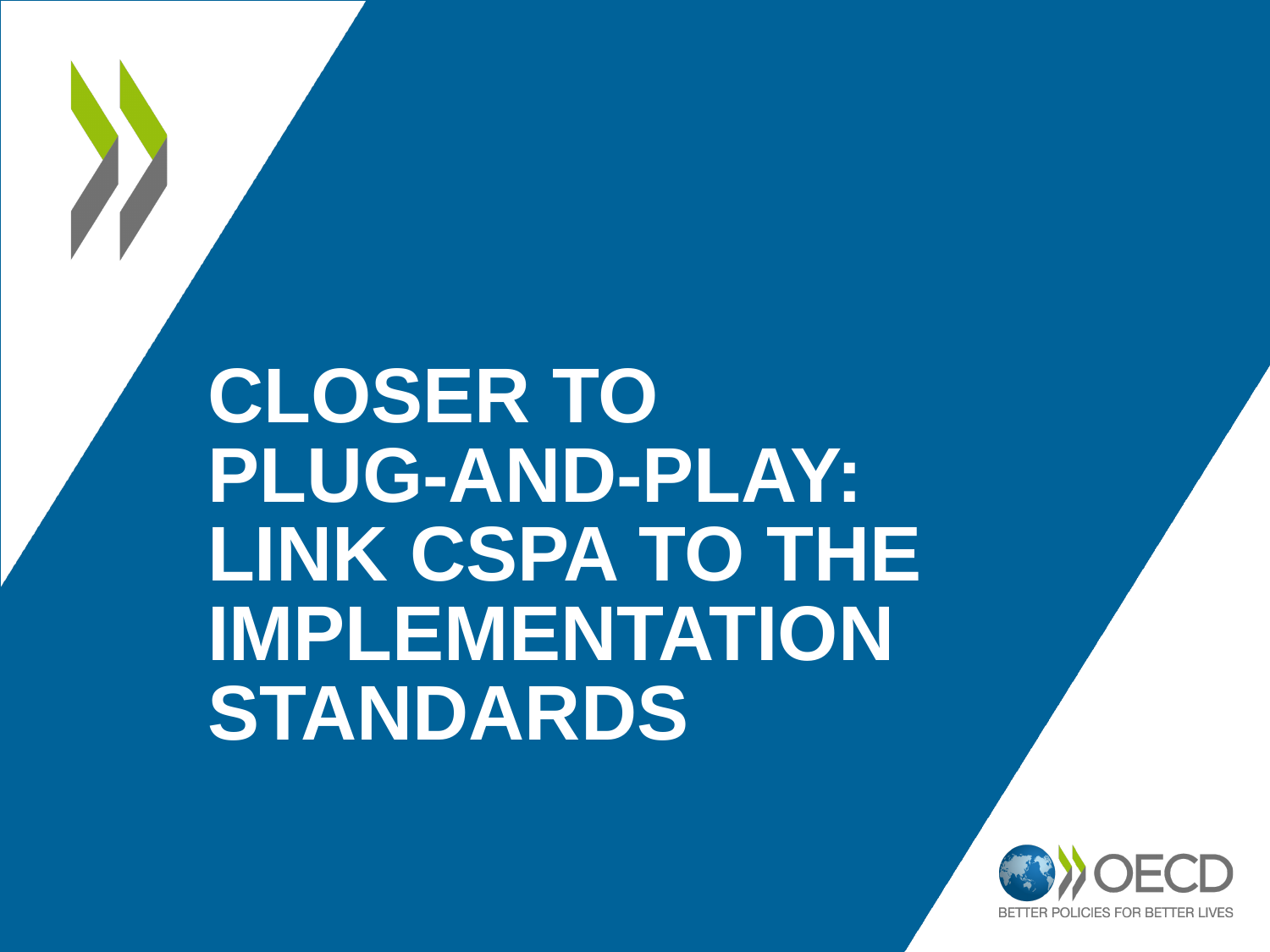

# CLOSER to Plug-and-Play: LINK CSPA to the Implementation Standards